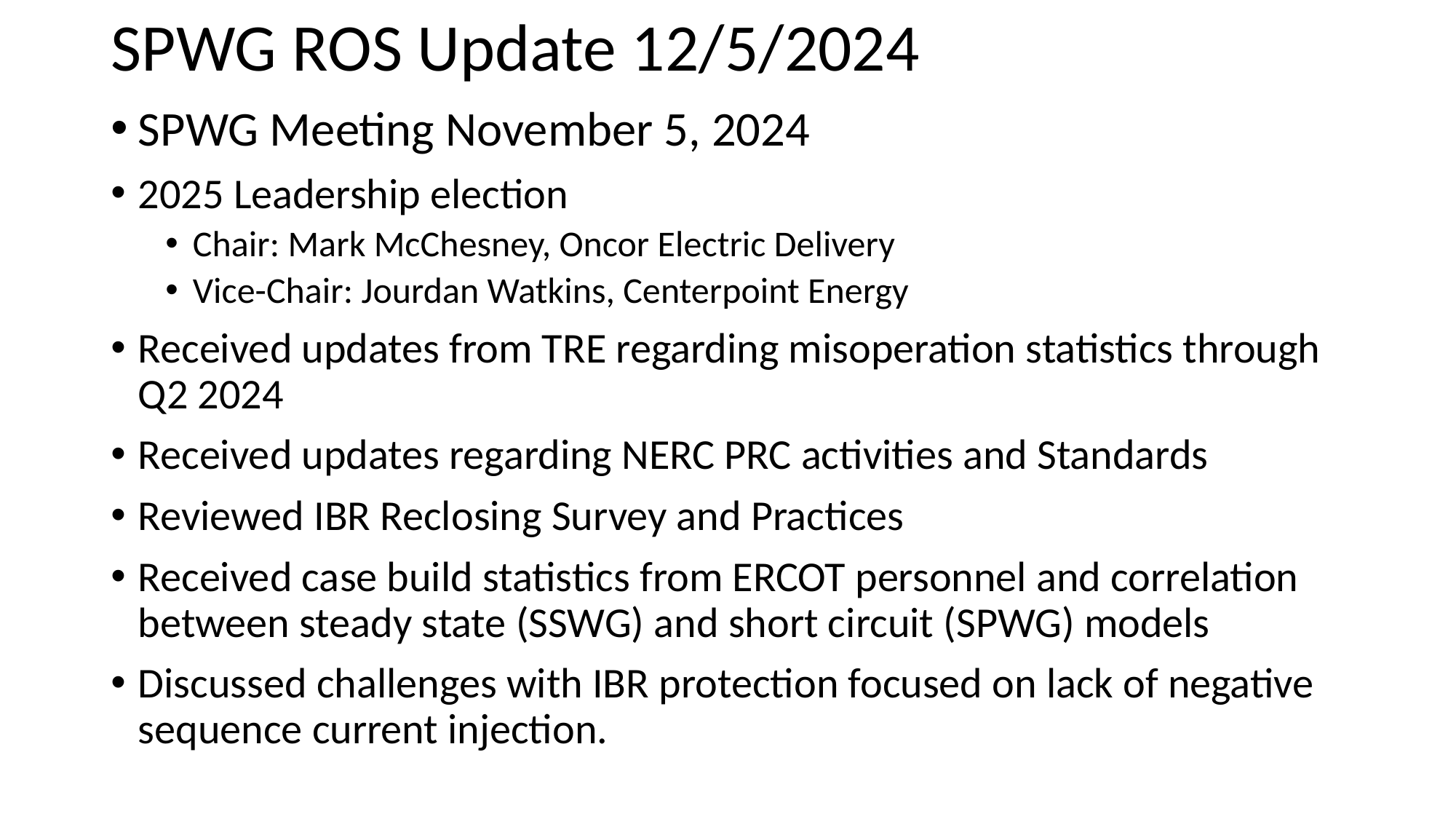

# SPWG ROS Update 12/5/2024
SPWG Meeting November 5, 2024
2025 Leadership election
Chair: Mark McChesney, Oncor Electric Delivery
Vice-Chair: Jourdan Watkins, Centerpoint Energy
Received updates from TRE regarding misoperation statistics through Q2 2024
Received updates regarding NERC PRC activities and Standards
Reviewed IBR Reclosing Survey and Practices
Received case build statistics from ERCOT personnel and correlation between steady state (SSWG) and short circuit (SPWG) models
Discussed challenges with IBR protection focused on lack of negative sequence current injection.